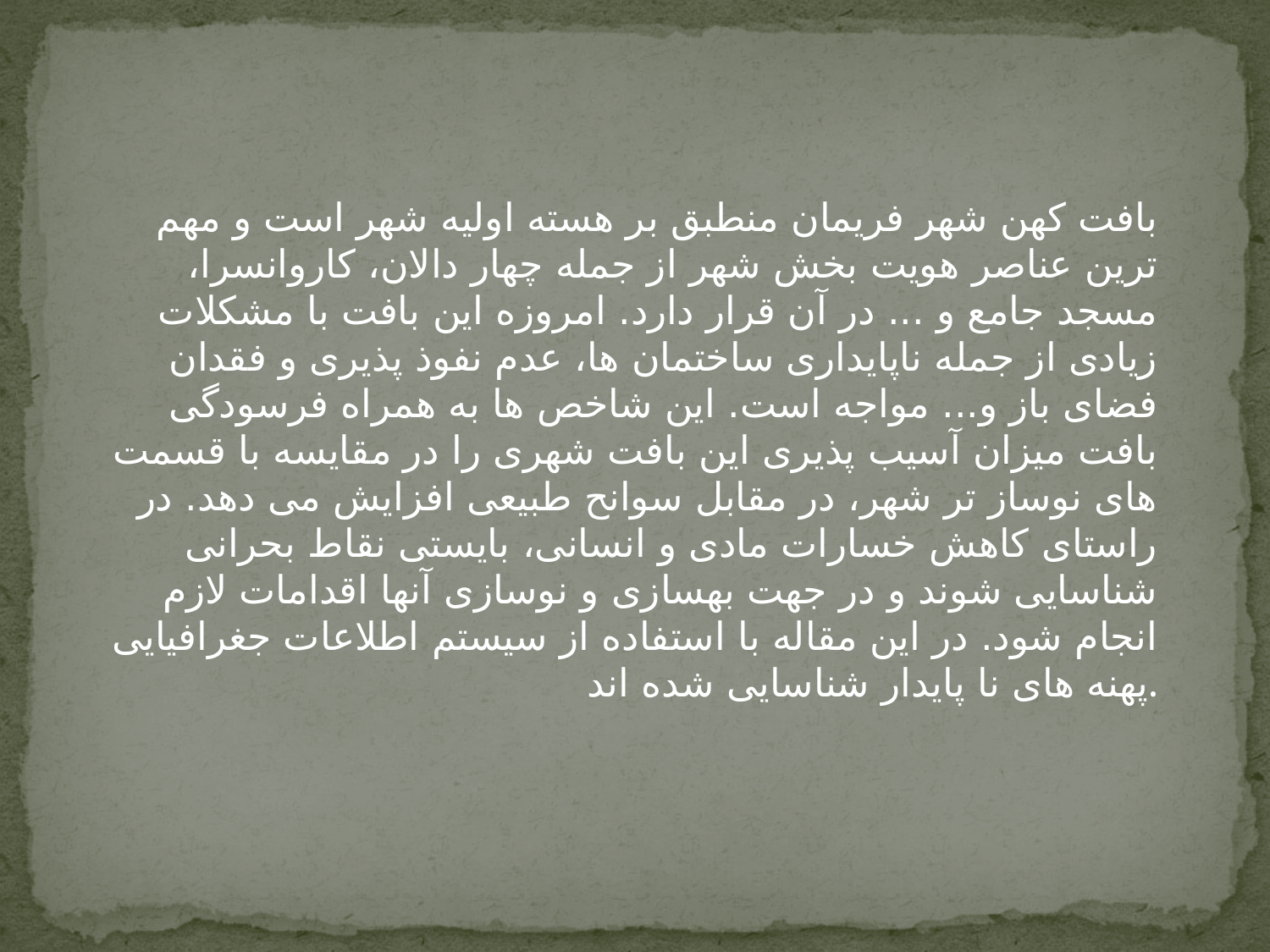

بافت کهن شهر فریمان منطبق بر هسته اولیه شهر است و مهم ترین عناصر هویت بخش شهر از جمله چهار دالان، کاروانسرا، مسجد جامع و ... در آن قرار دارد. امروزه این بافت با مشکلات زیادی از جمله ناپایداری ساختمان ها، عدم نفوذ پذیری و فقدان فضای باز و... مواجه است. این شاخص ها به همراه فرسودگی بافت میزان آسیب پذیری این بافت شهری را در مقایسه با قسمت های نوساز تر شهر، در مقابل سوانح طبیعی افزایش می دهد. در راستای کاهش خسارات مادی و انسانی، بایستی نقاط بحرانی شناسایی شوند و در جهت بهسازی و نوسازی آنها اقدامات لازم انجام شود. در این مقاله با استفاده از سیستم اطلاعات جغرافیایی پهنه های نا پایدار شناسایی شده اند.